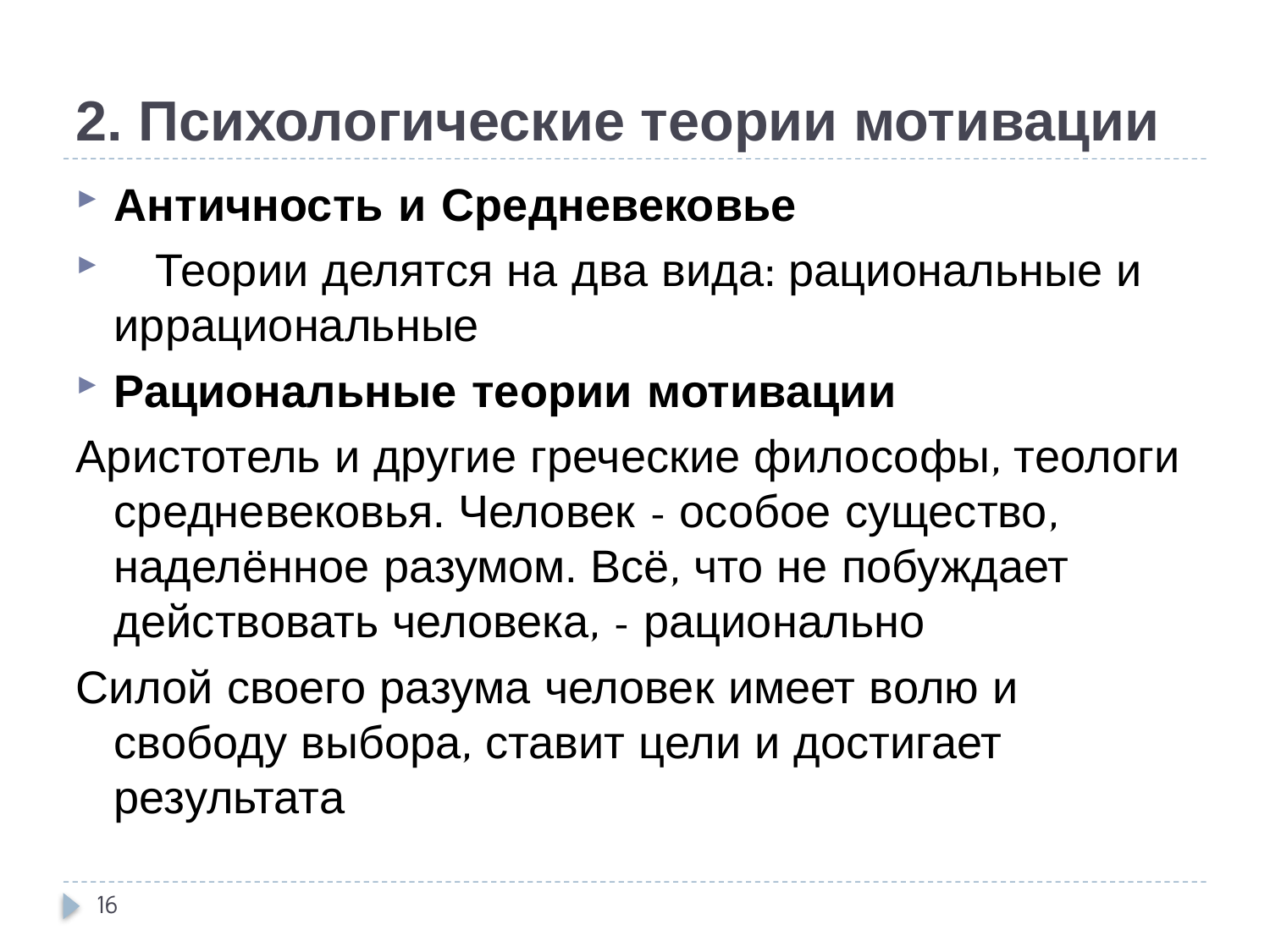

# 2. Психологические теории мотивации
Античность и Средневековье
   Теории делятся на два вида: рациональные и иррациональные
Рациональные теории мотивации
Аристотель и другие греческие философы, теологи средневековья. Человек - особое существо, наделённое разумом. Всё, что не побуждает действовать человека, - рационально
Силой своего разума человек имеет волю и свободу выбора, ставит цели и достигает результата
16